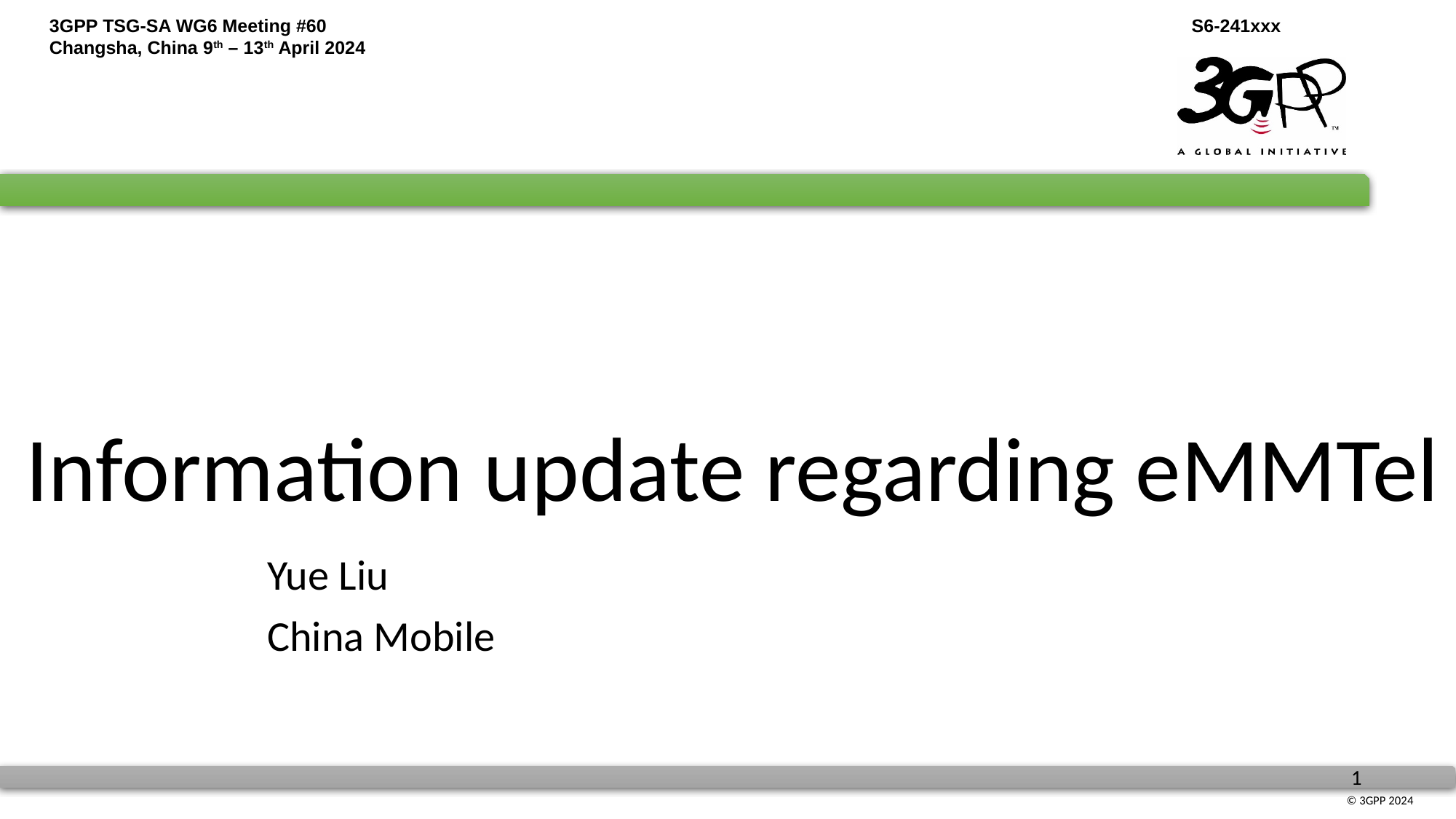

# Information update regarding eMMTel
Yue Liu
China Mobile